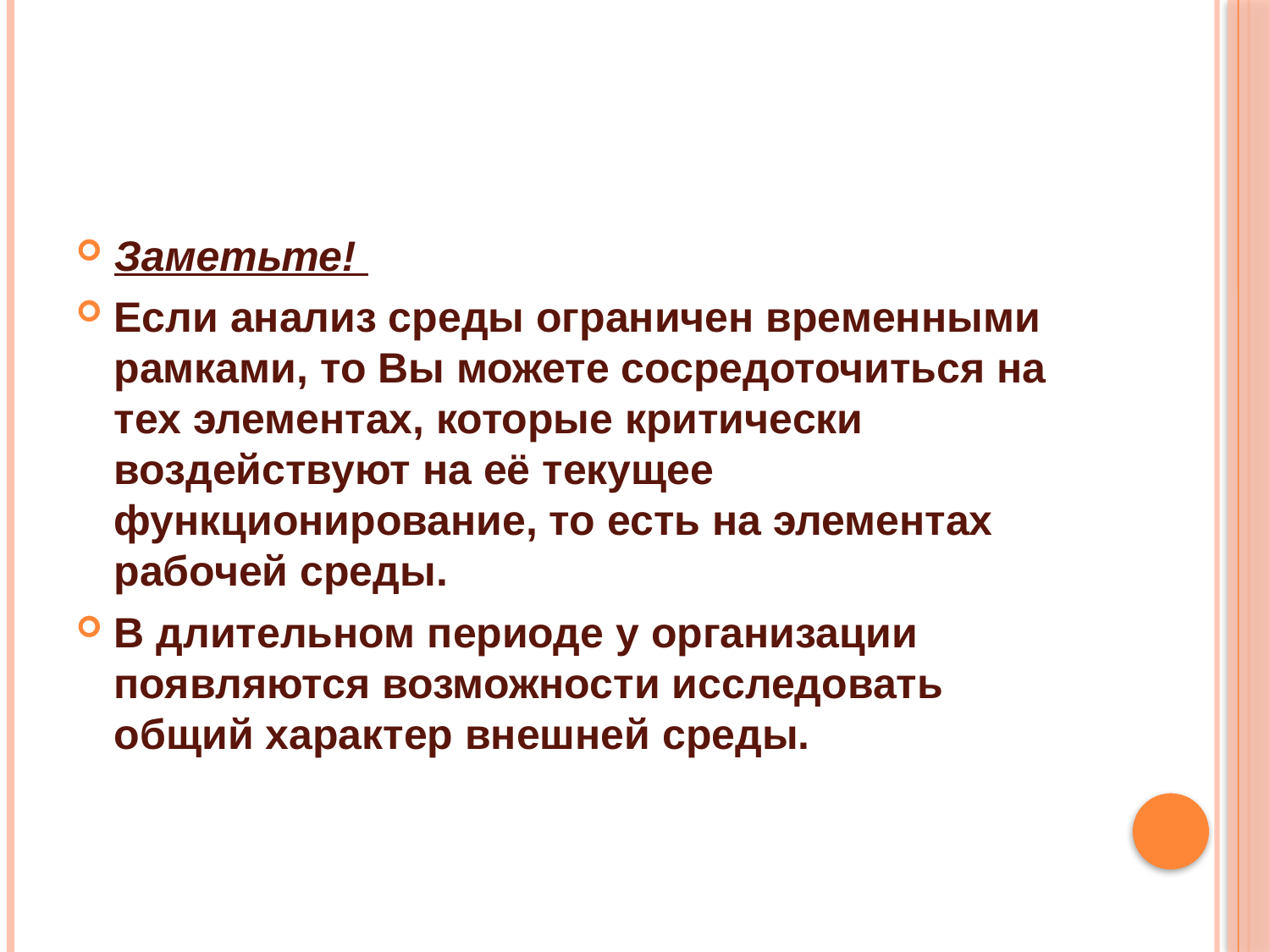

#
Заметьте!
Если анализ среды ограничен временными рамками, то Вы можете сосредоточиться на тех элементах, которые критически воздействуют на её текущее функционирование, то есть на элементах рабочей среды.
В длительном периоде у организации появляются возможности исследовать общий характер внешней среды.